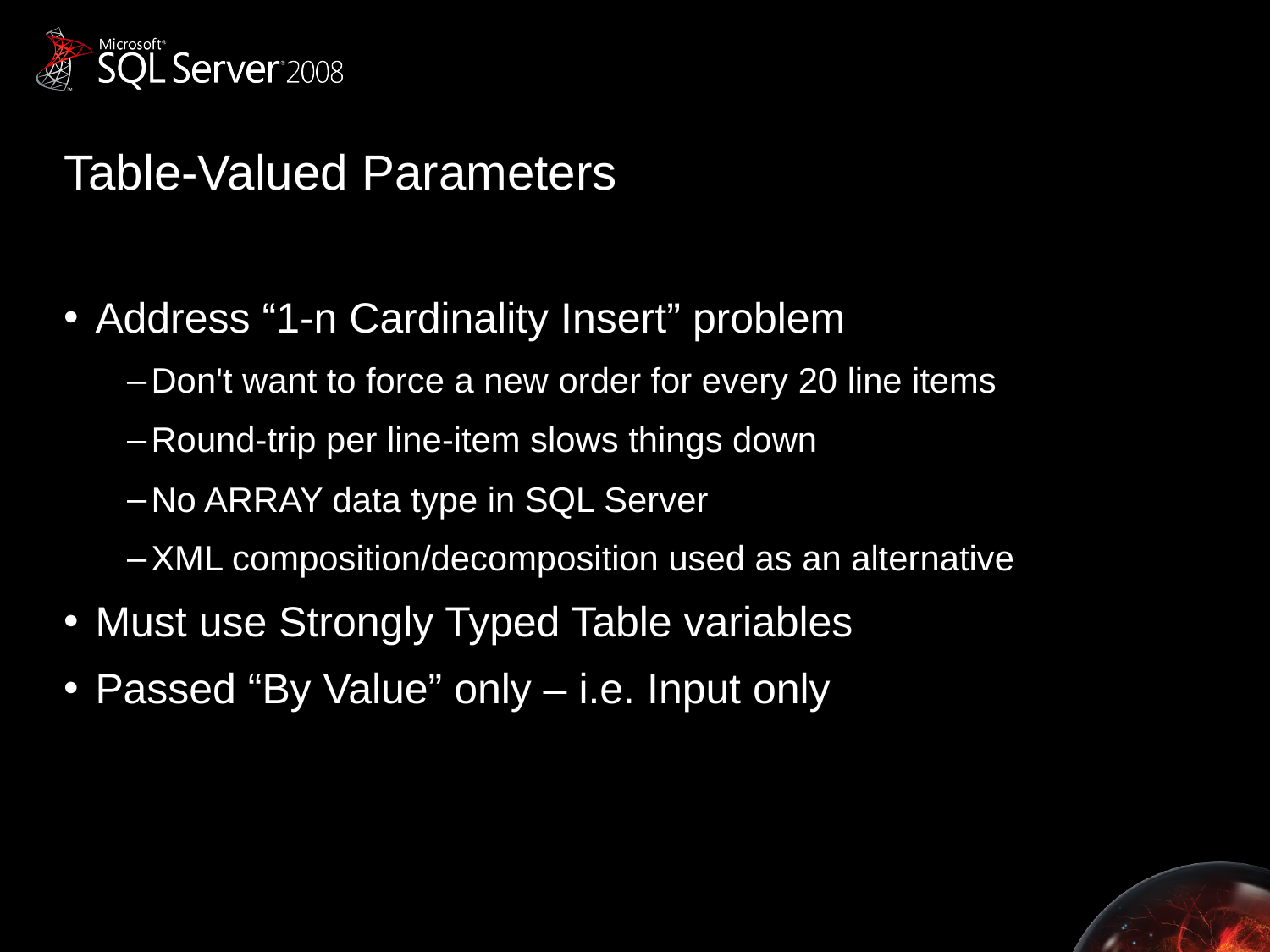

# Table-Valued Parameters
Address “1-n Cardinality Insert” problem
Don't want to force a new order for every 20 line items
Round-trip per line-item slows things down
No ARRAY data type in SQL Server
XML composition/decomposition used as an alternative
Must use Strongly Typed Table variables
Passed “By Value” only – i.e. Input only